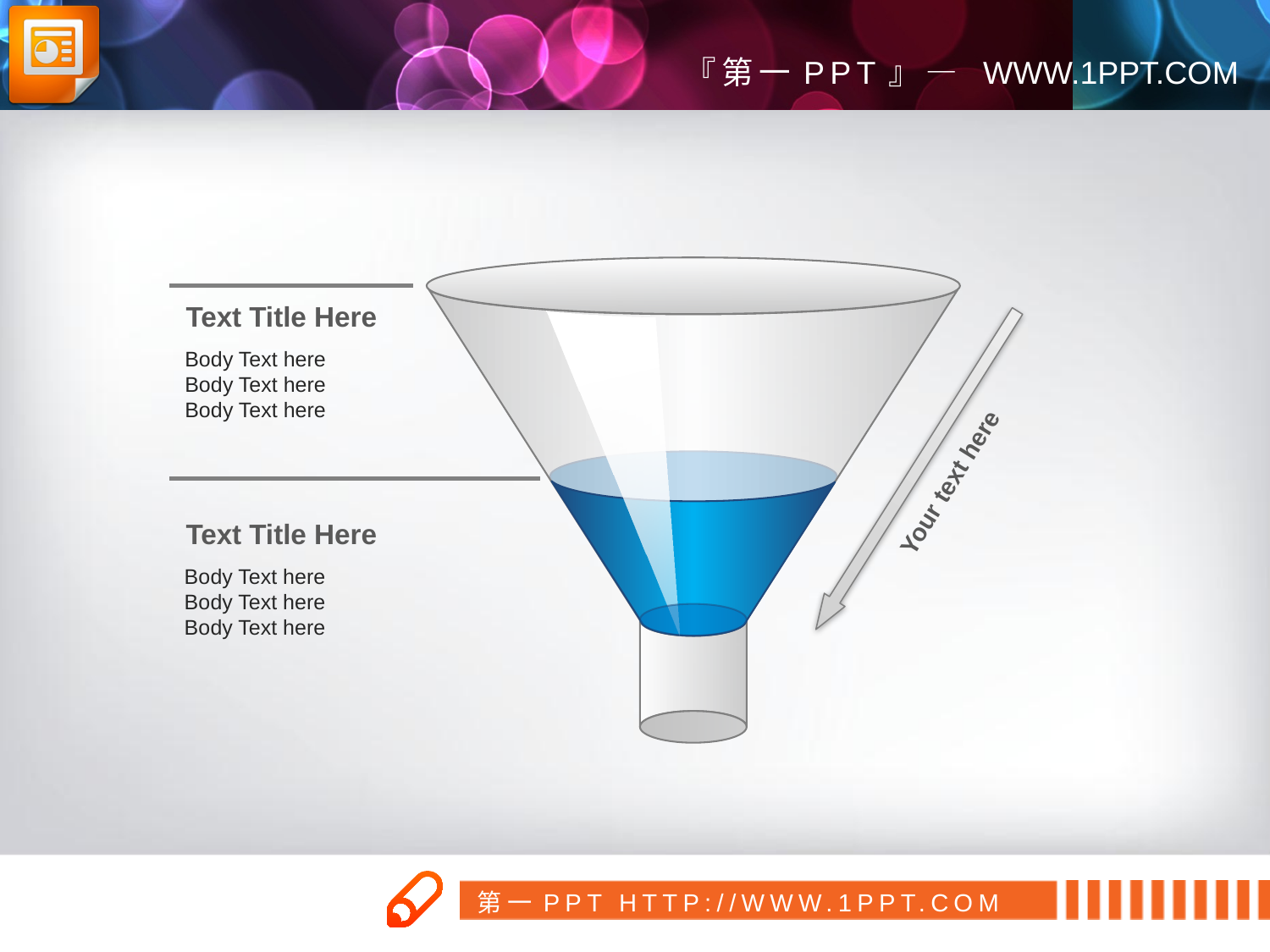

Text Title Here
Body Text here
Body Text here
Body Text here
Your text here
Text Title Here
Body Text here
Body Text here
Body Text here